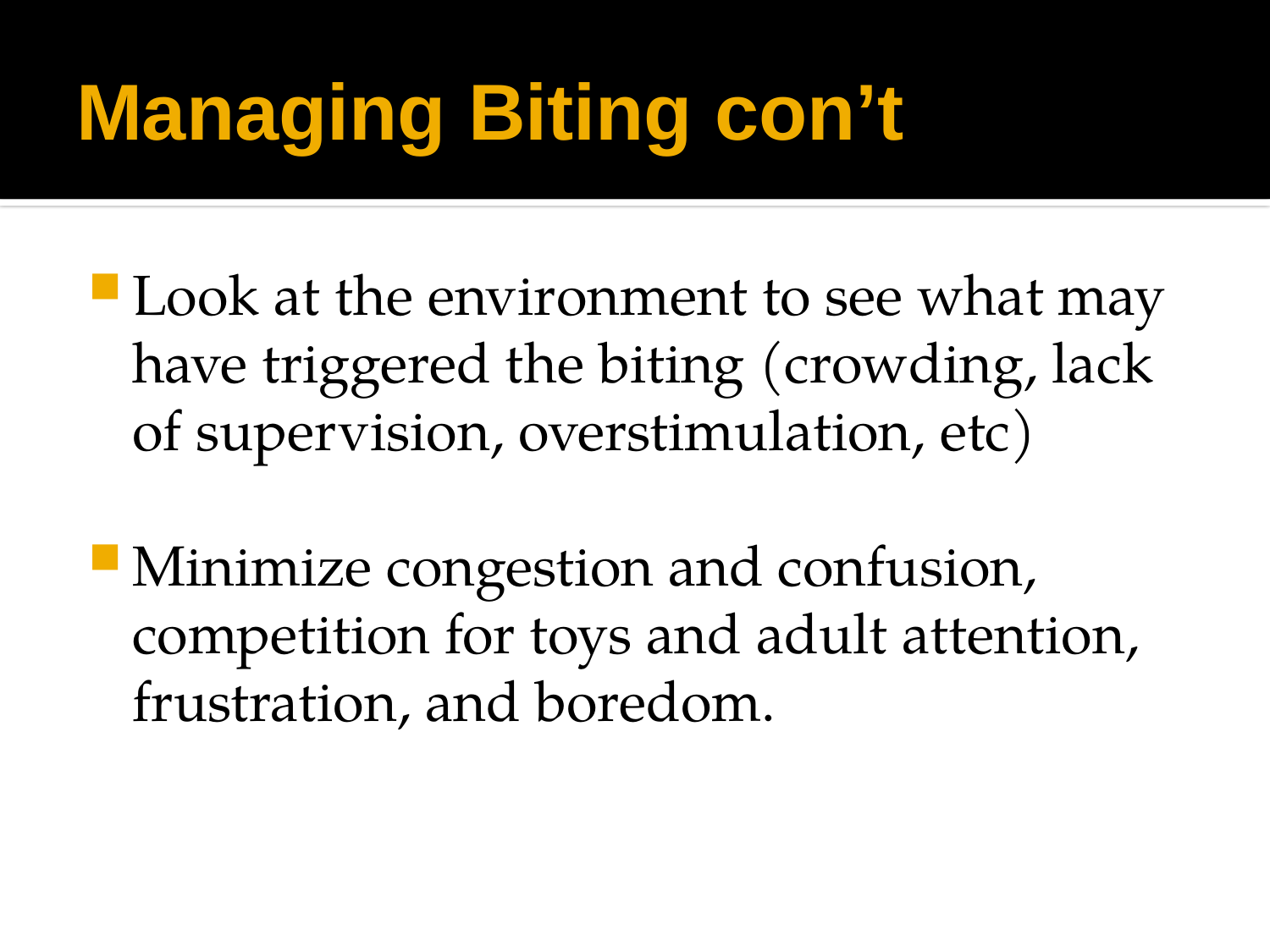

# Managing Biting con’t
Look at the environment to see what may have triggered the biting (crowding, lack of supervision, overstimulation, etc)

Minimize congestion and confusion, competition for toys and adult attention, frustration, and boredom.